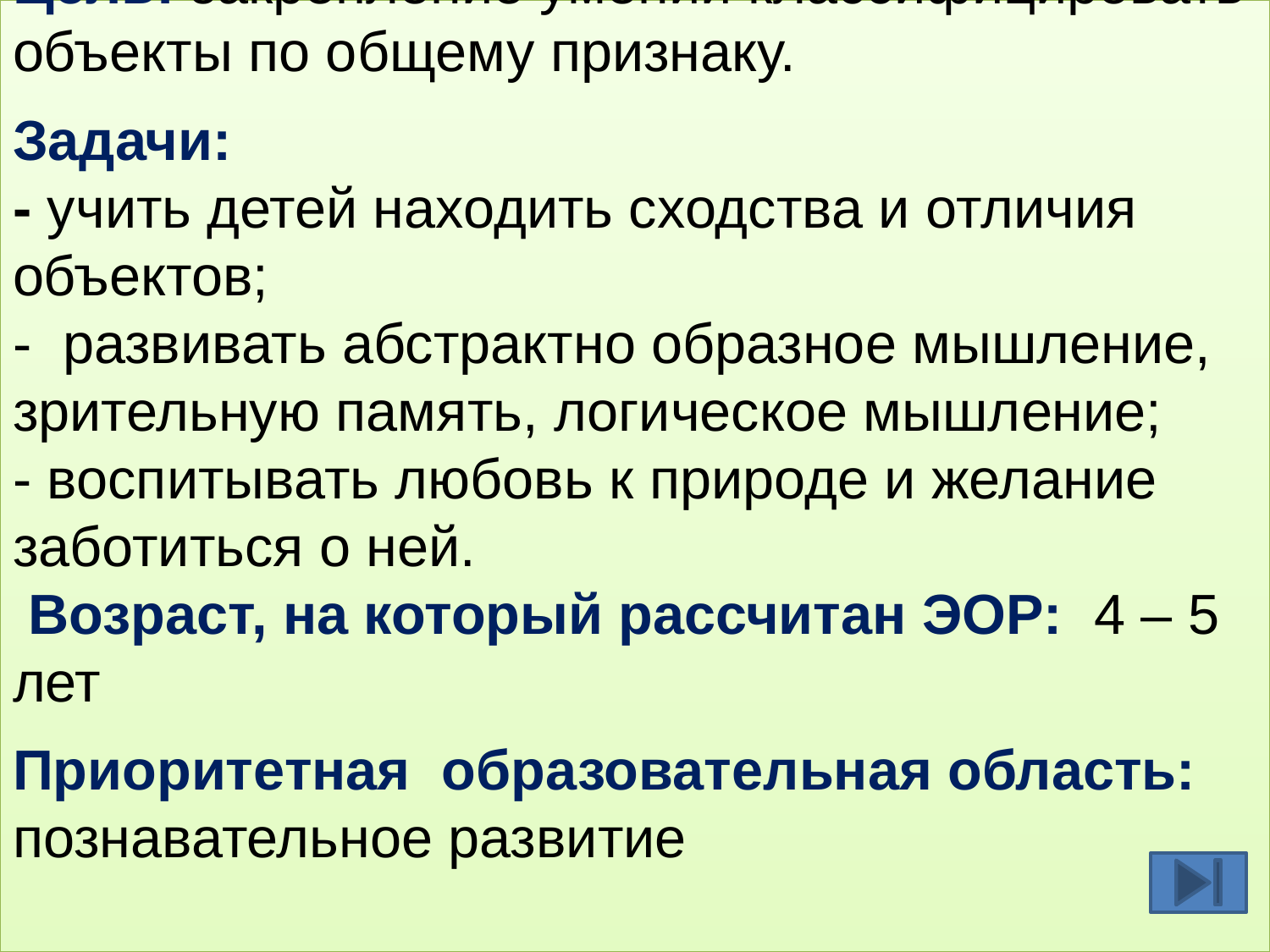

# Цель: закрепление умений классифицировать объекты по общему признаку. Задачи: - учить детей находить сходства и отличия объектов; -  развивать абстрактно образное мышление, зрительную память, логическое мышление; - воспитывать любовь к природе и желание заботиться о ней. Возраст, на который рассчитан ЭОР:  4 – 5 лет Приоритетная  образовательная область:  познавательное развитие